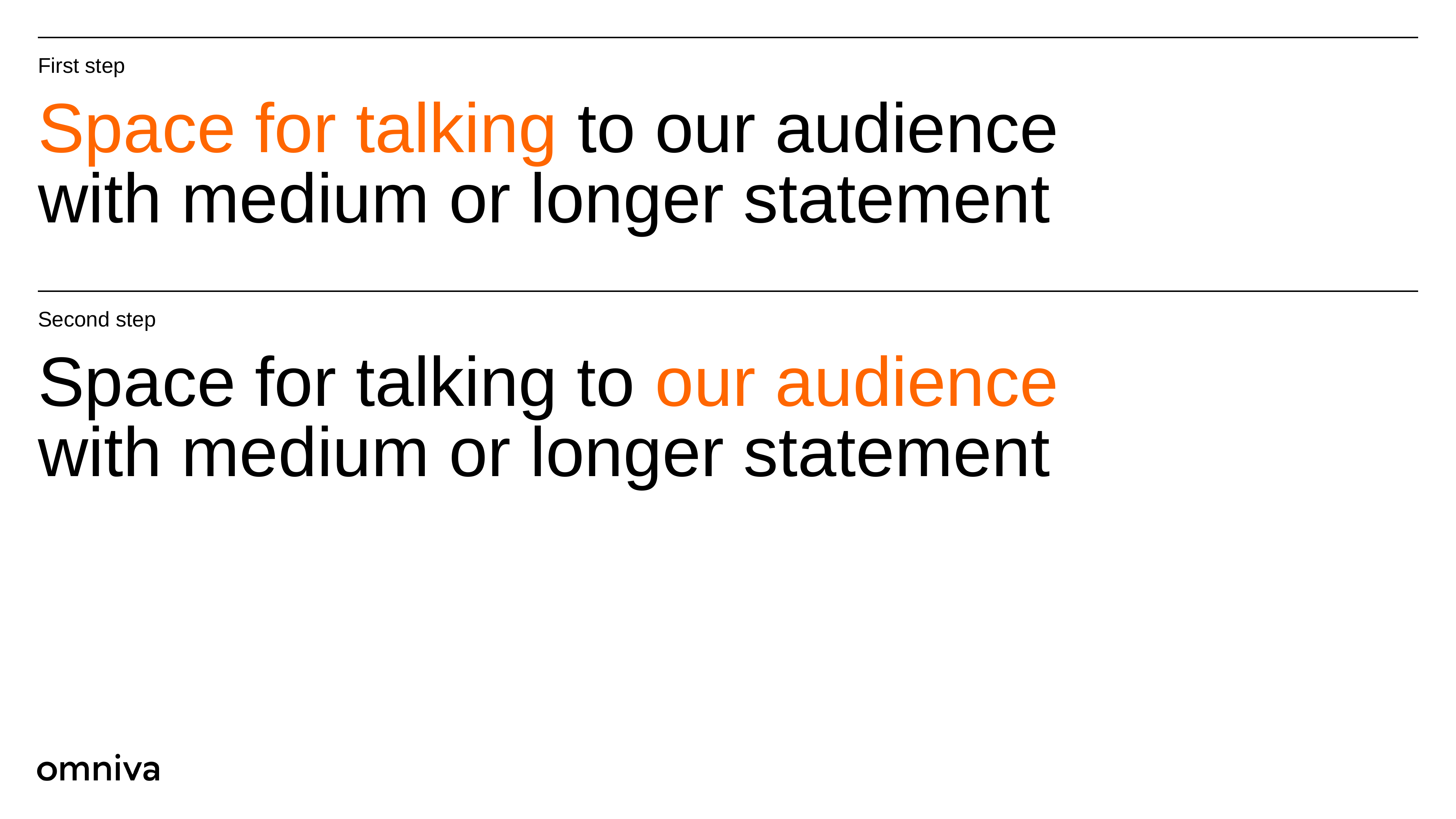

| First step |
| --- |
| Space for talking to our audience with medium or longer statement |
| Second step |
| Space for talking to our audience with medium or longer statement |